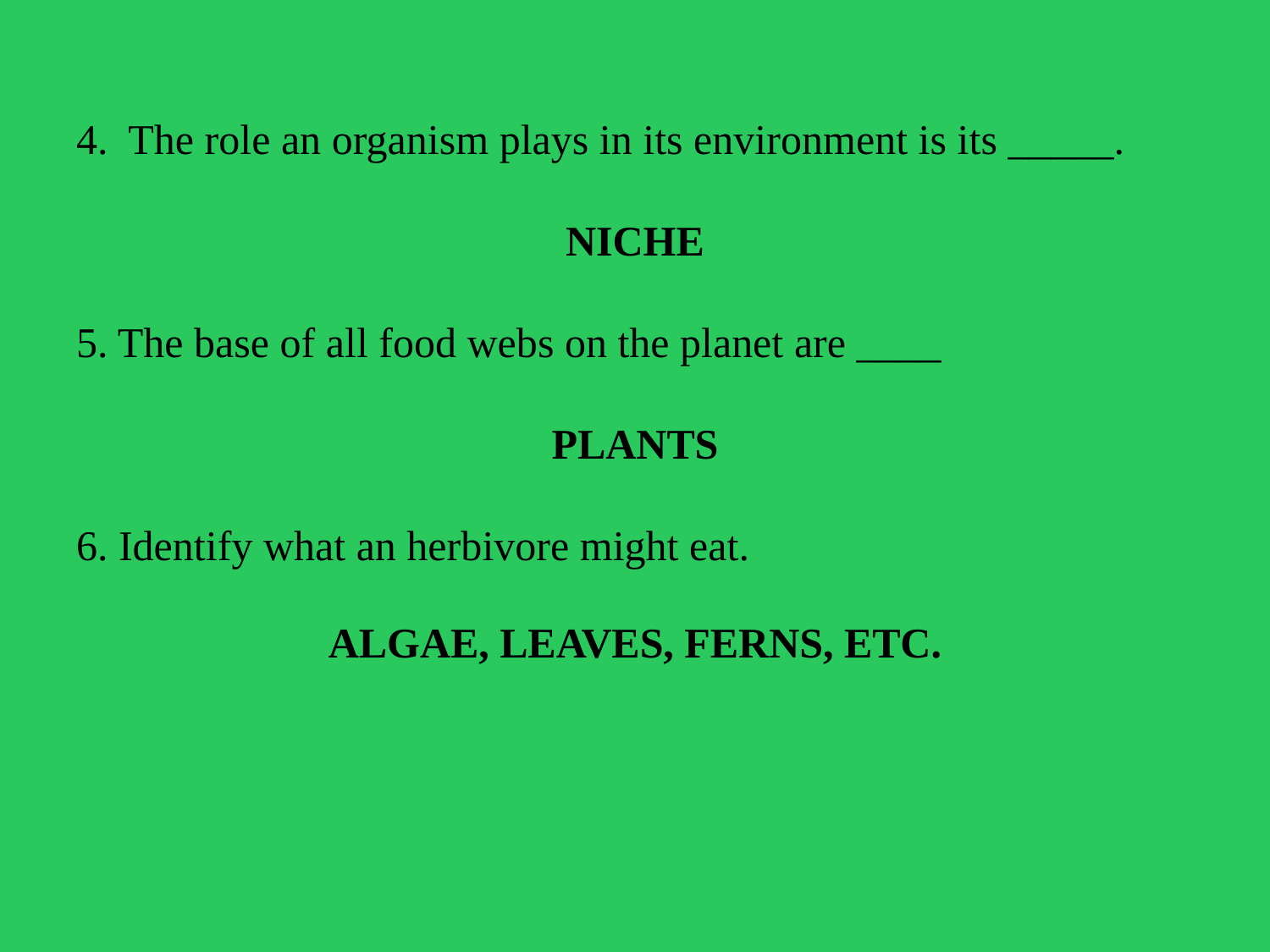

4.  The role an organism plays in its environment is its _____.

NICHE

5. The base of all food webs on the planet are ____

PLANTS

6. Identify what an herbivore might eat.

ALGAE, LEAVES, FERNS, ETC.